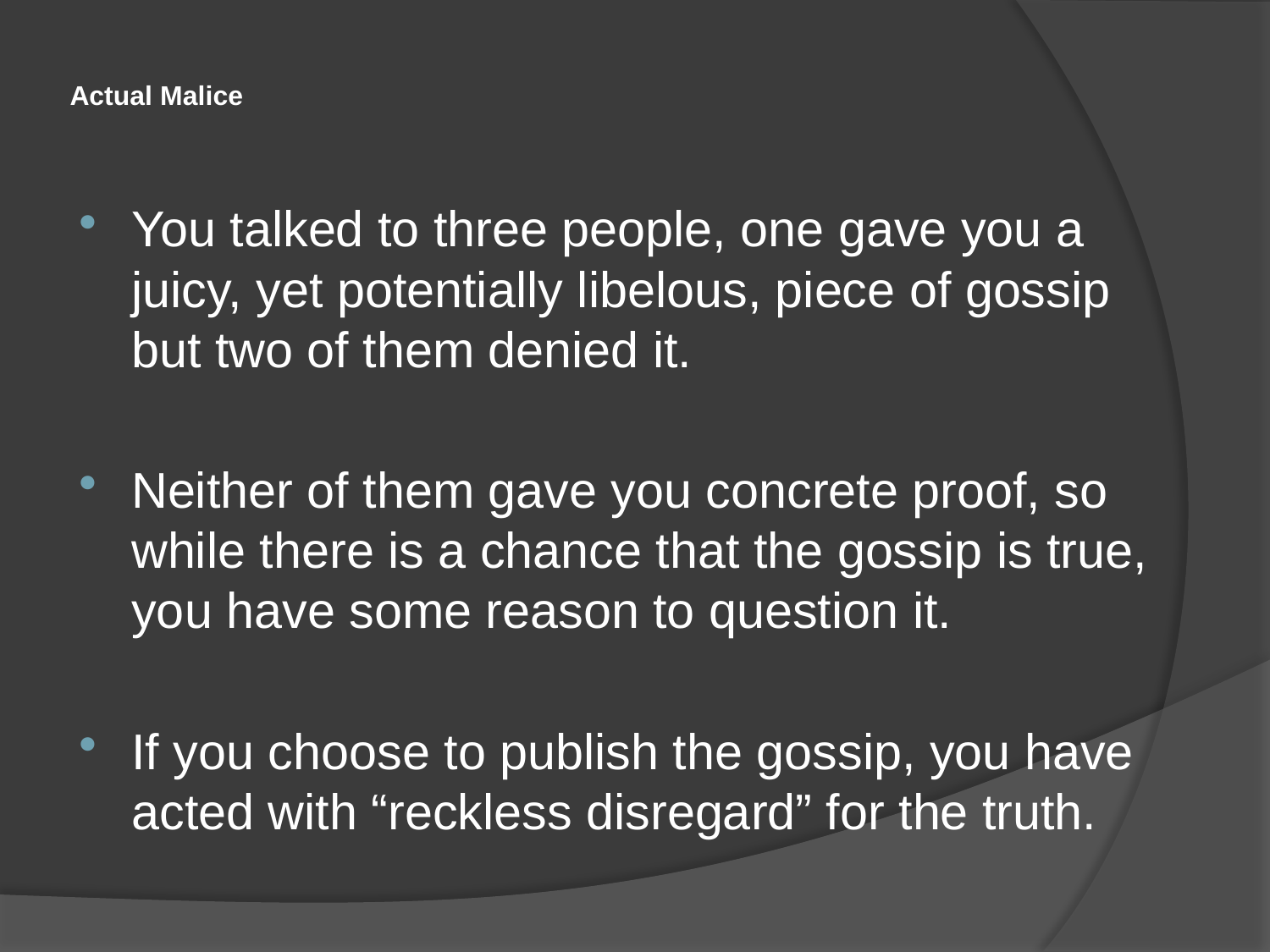

# Actual Malice
You talked to three people, one gave you a juicy, yet potentially libelous, piece of gossip but two of them denied it.

Neither of them gave you concrete proof, so while there is a chance that the gossip is true, you have some reason to question it.

If you choose to publish the gossip, you have acted with “reckless disregard” for the truth.